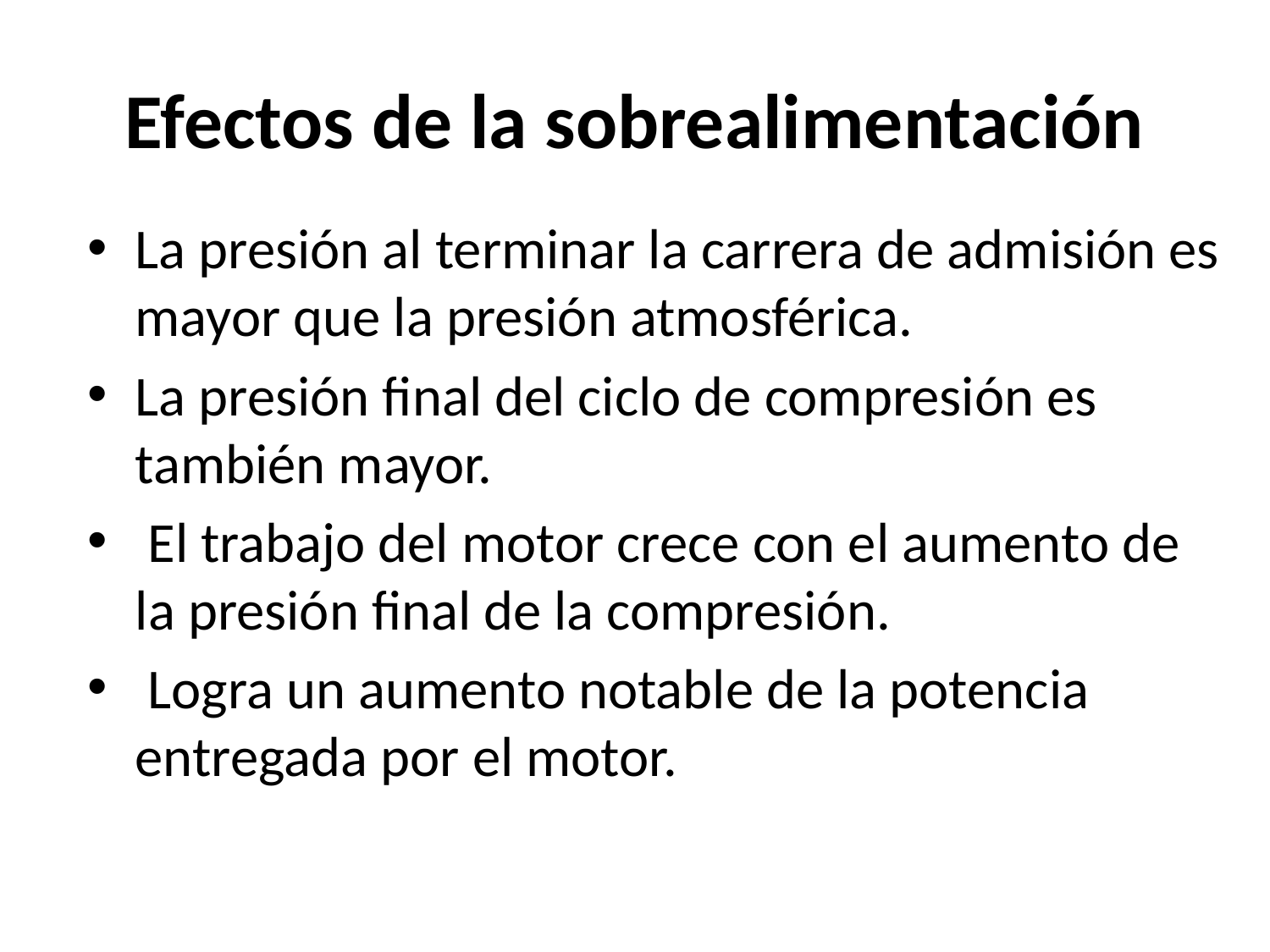

# Efectos de la sobrealimentación
La presión al terminar la carrera de admisión es mayor que la presión atmosférica.
La presión final del ciclo de compresión es también mayor.
 El trabajo del motor crece con el aumento de la presión final de la compresión.
 Logra un aumento notable de la potencia entregada por el motor.